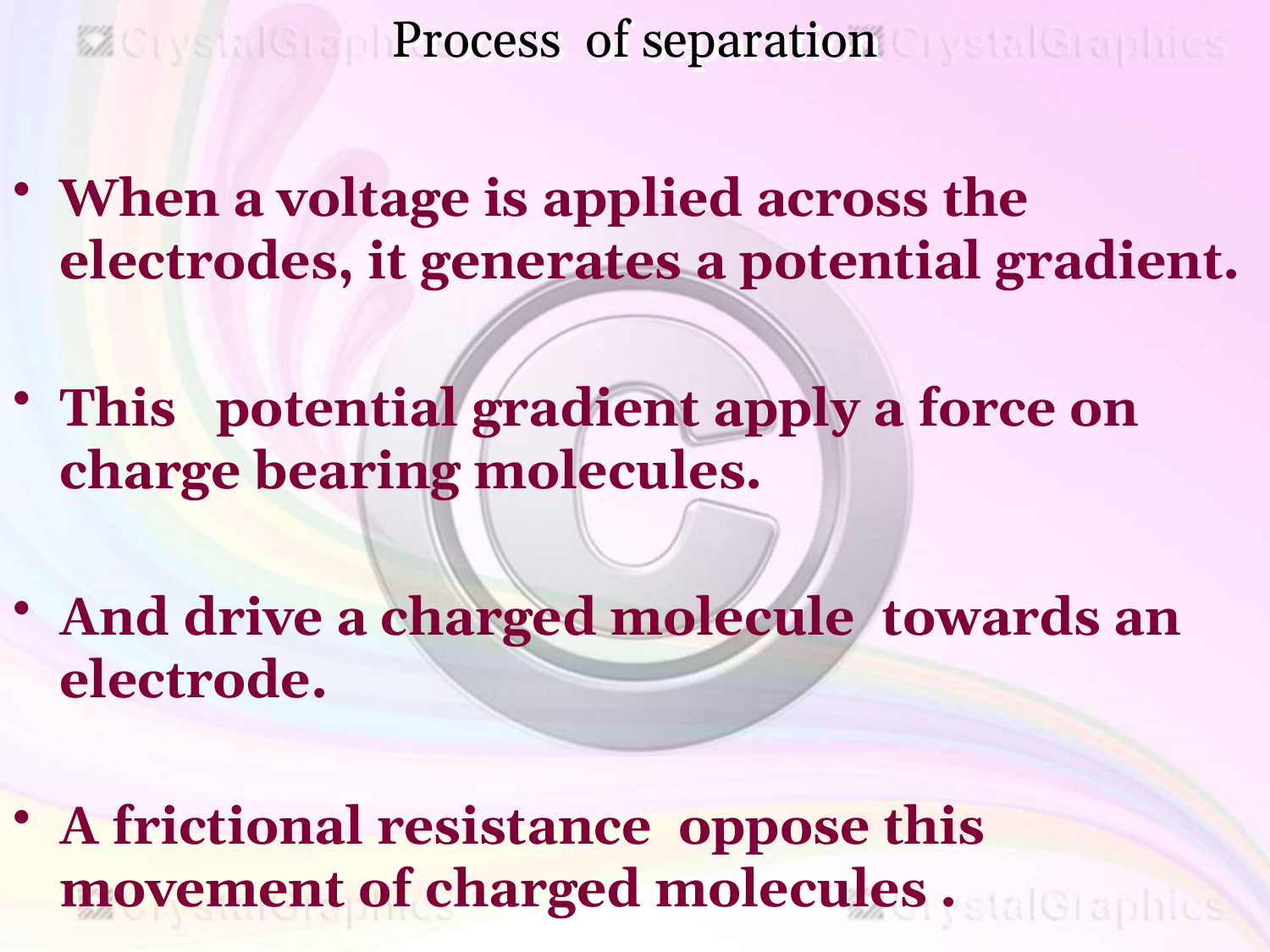

# Process  of separation

When a voltage is applied across the electrodes, it generates a potential gradient.

This   potential gradient apply a force on charge bearing molecules.

And drive a charged molecule  towards an electrode.

A frictional resistance  oppose this movement of charged molecules .